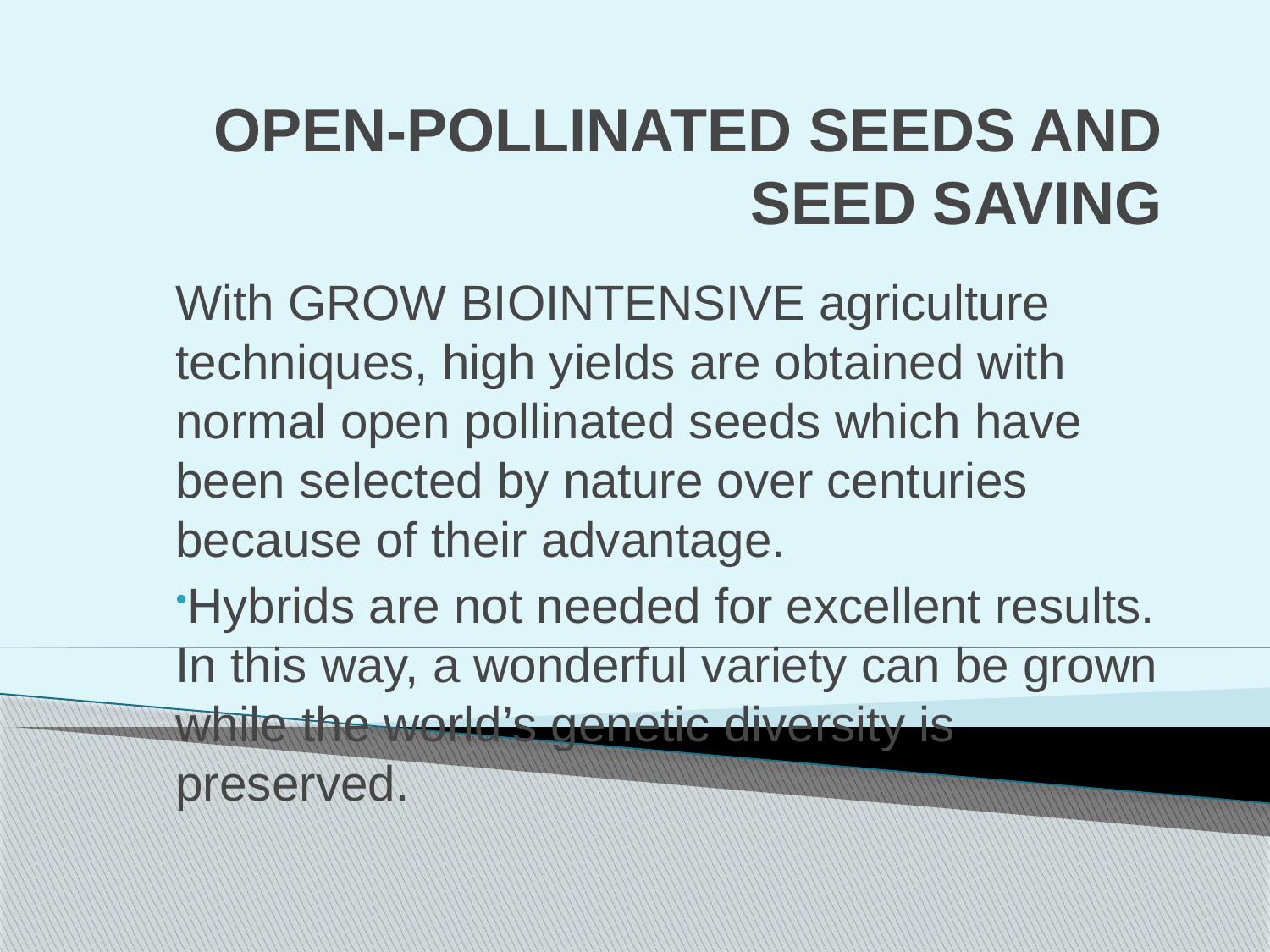

# OPEN-POLLINATED SEEDS AND SEED SAVING
With GROW BIOINTENSIVE agriculture techniques, high yields are obtained with normal open pollinated seeds which have been selected by nature over centuries because of their advantage.
Hybrids are not needed for excellent results. In this way, a wonderful variety can be grown while the world’s genetic diversity is preserved.